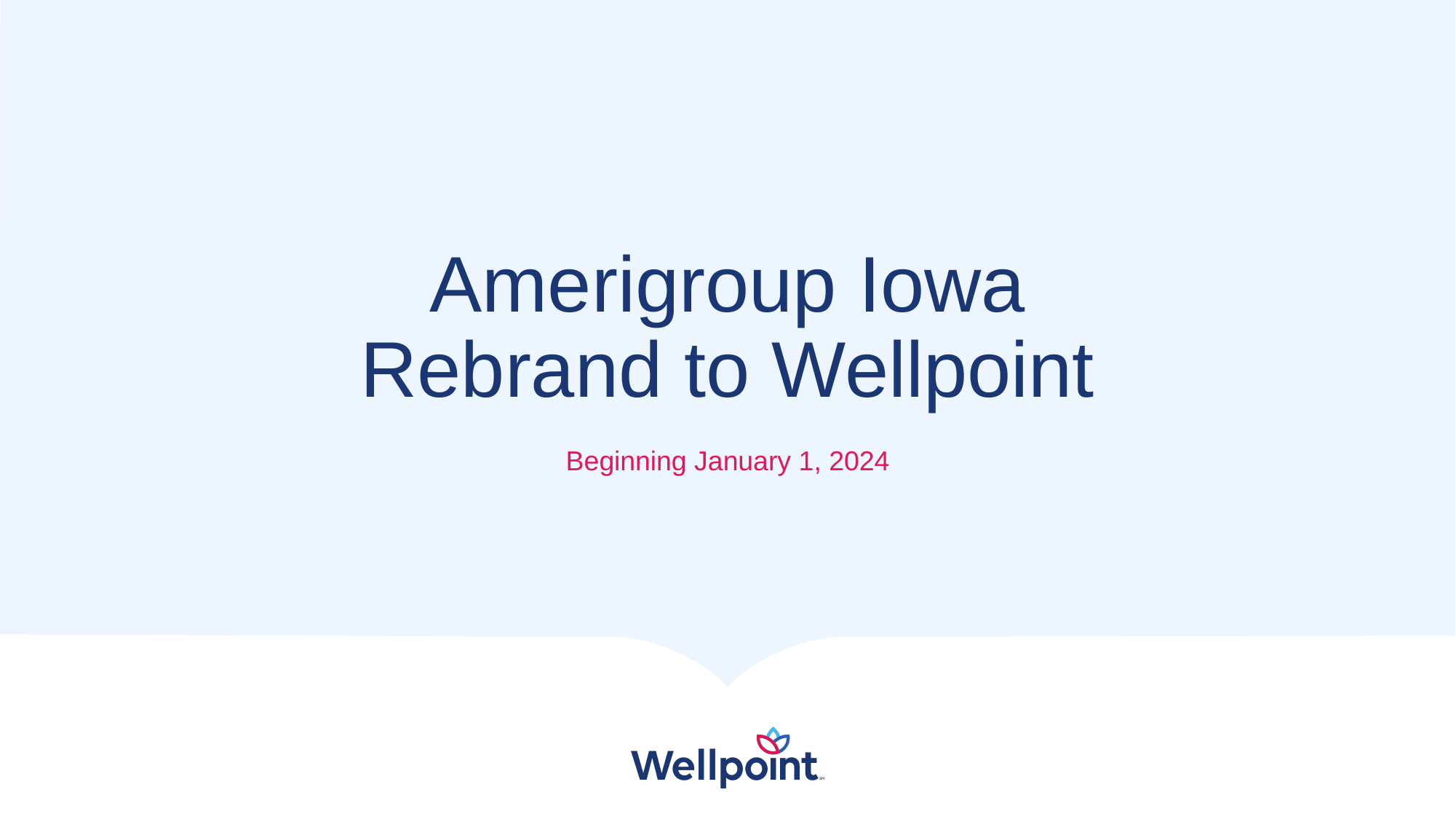

# Amerigroup Iowa Rebrand to Wellpoint
Beginning January 1, 2024